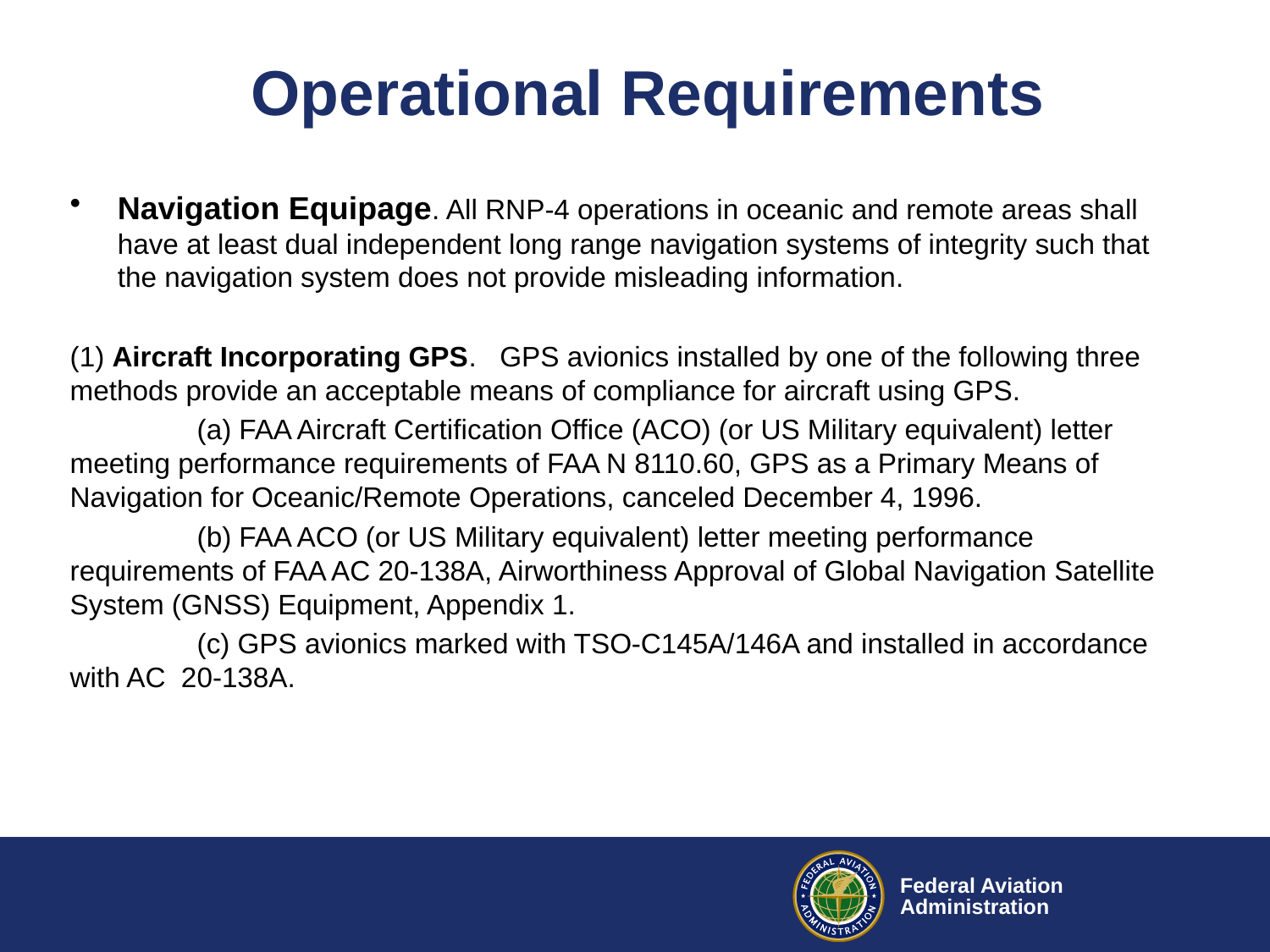

# Operational Requirements
Navigation Equipage. All RNP-4 operations in oceanic and remote areas shall have at least dual independent long range navigation systems of integrity such that the navigation system does not provide misleading information.

(1) Aircraft Incorporating GPS.   GPS avionics installed by one of the following three methods provide an acceptable means of compliance for aircraft using GPS.
	(a) FAA Aircraft Certification Office (ACO) (or US Military equivalent) letter meeting performance requirements of FAA N 8110.60, GPS as a Primary Means of Navigation for Oceanic/Remote Operations, canceled December 4, 1996.
	(b) FAA ACO (or US Military equivalent) letter meeting performance requirements of FAA AC 20-138A, Airworthiness Approval of Global Navigation Satellite System (GNSS) Equipment, Appendix 1.
	(c) GPS avionics marked with TSO-C145A/146A and installed in accordance with AC  20-138A.